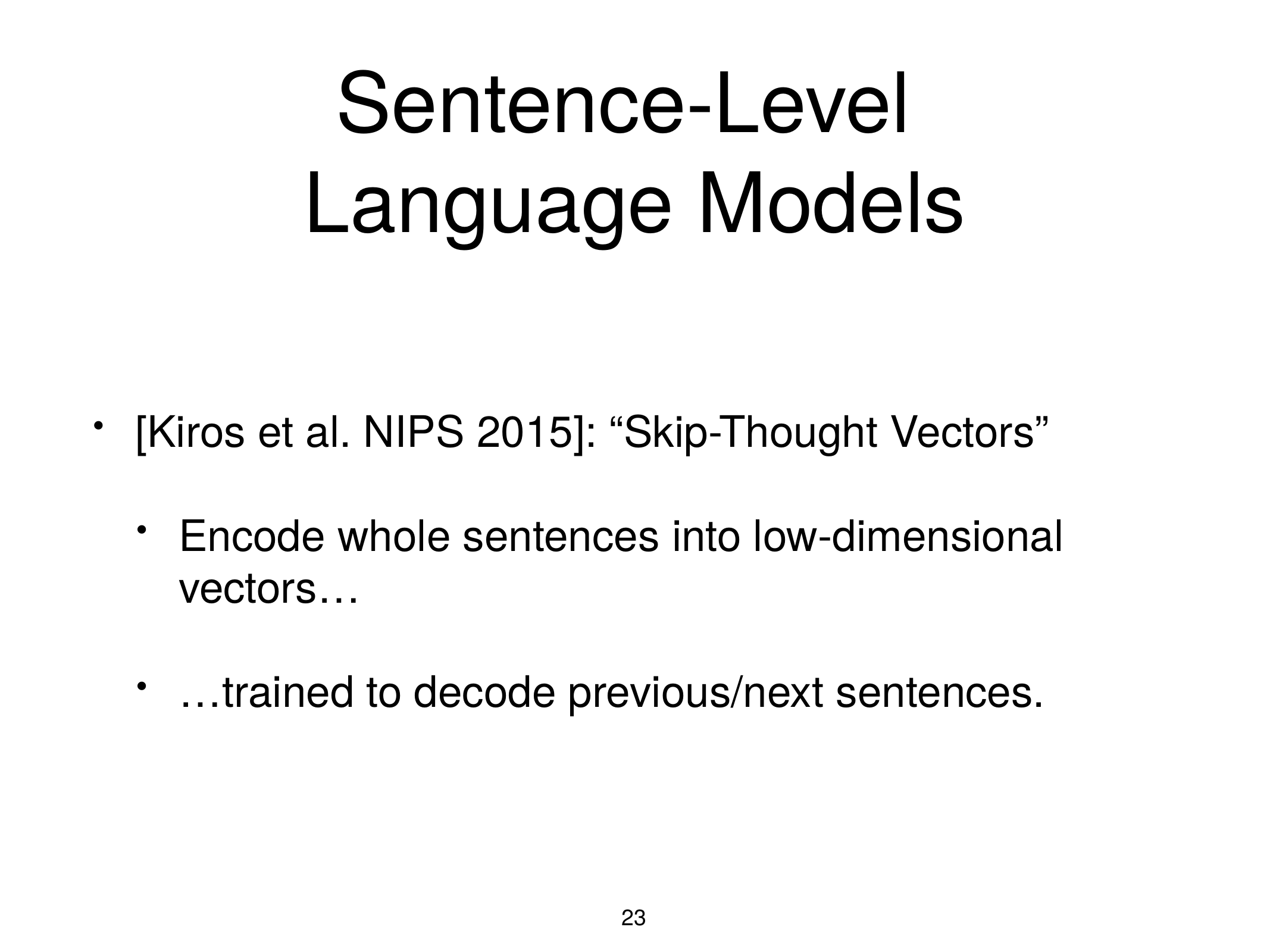

# Sentence-Level
Language Models
[Kiros et al. NIPS 2015]: “Skip-Thought Vectors”
Encode whole sentences into low-dimensional vectors…
…trained to decode previous/next sentences.
23